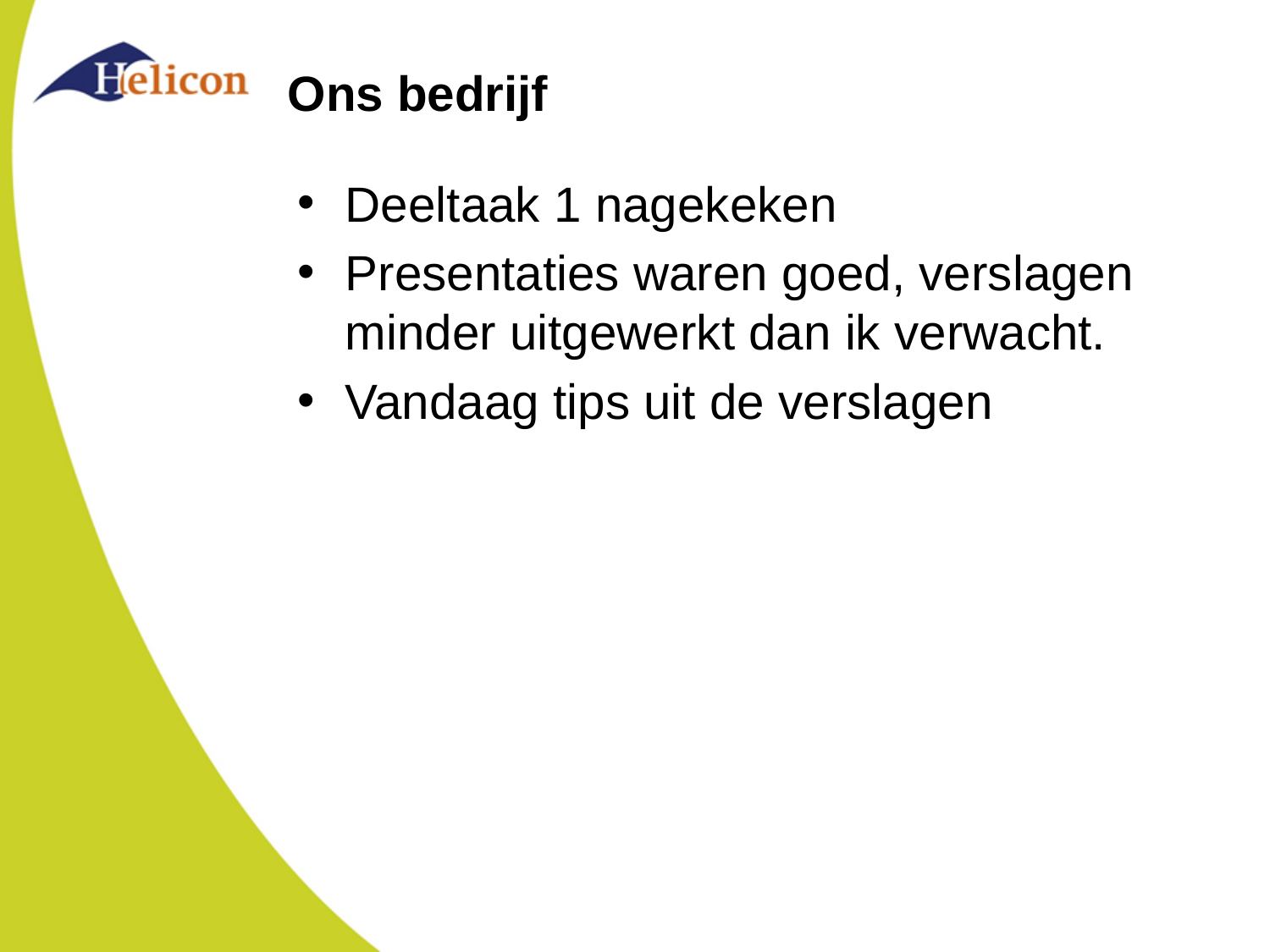

# Ons bedrijf
Deeltaak 1 nagekeken
Presentaties waren goed, verslagen minder uitgewerkt dan ik verwacht.
Vandaag tips uit de verslagen